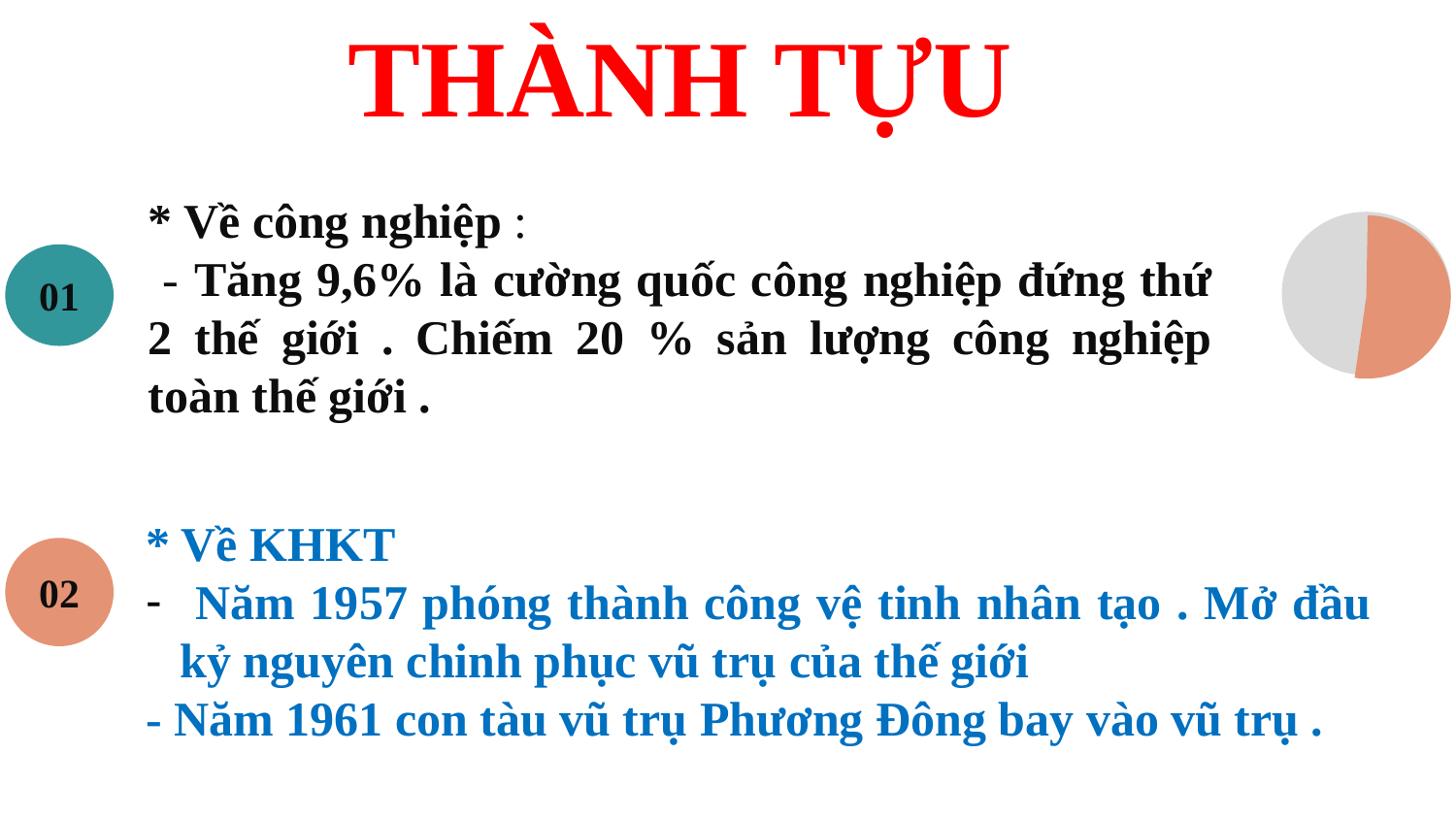

THÀNH TỰU
* Về công nghiệp :
 - Tăng 9,6% là cường quốc công nghiệp đứng thứ 2 thế giới . Chiếm 20 % sản lượng công nghiệp toàn thế giới .
01

* Về KHKT
 Năm 1957 phóng thành công vệ tinh nhân tạo . Mở đầu kỷ nguyên chinh phục vũ trụ của thế giới
- Năm 1961 con tàu vũ trụ Phương Đông bay vào vũ trụ .
02